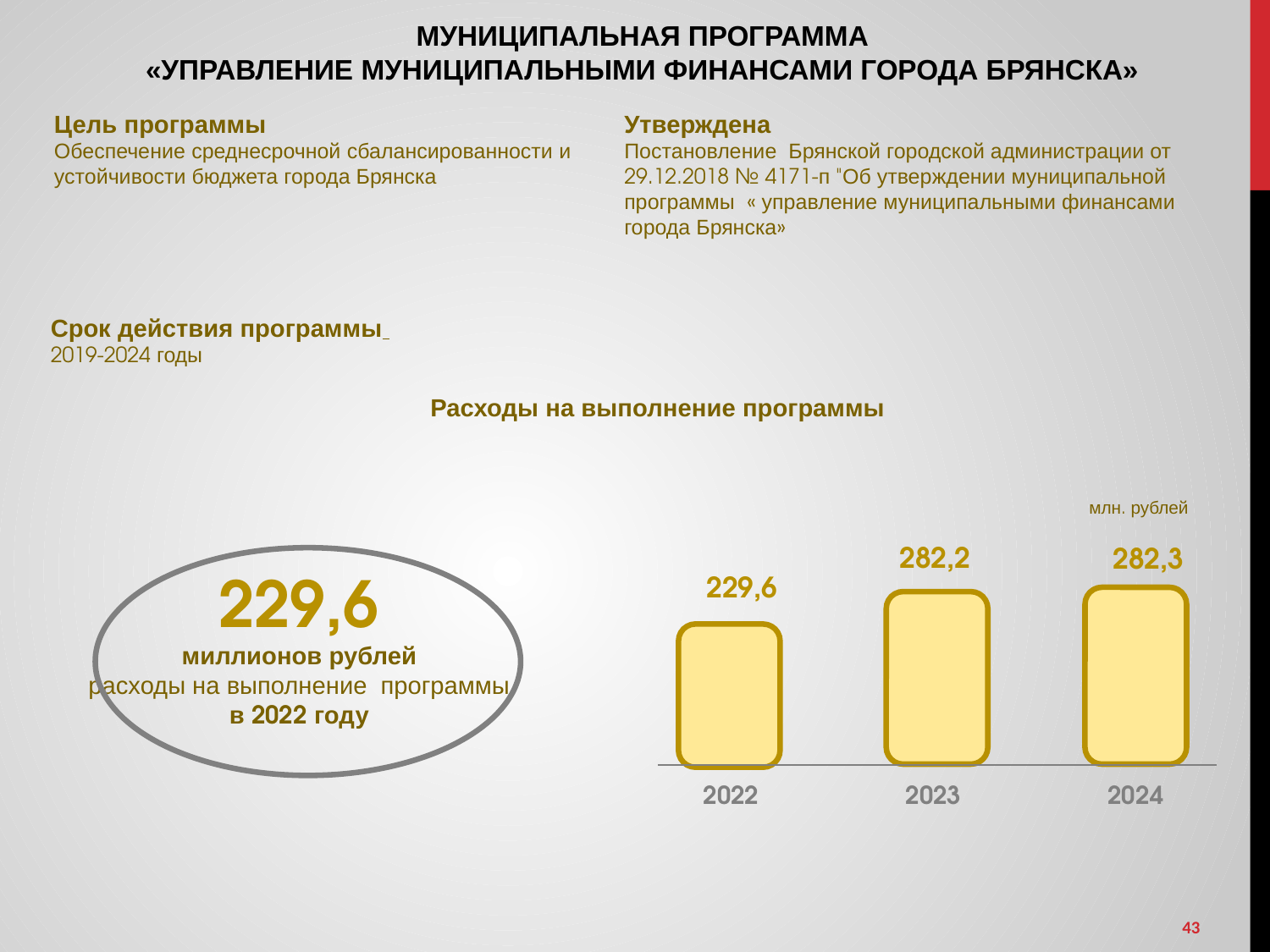

МУНИЦИПАЛЬНАЯ ПРОГРАММА
«УПРАВЛЕНИЕ МУНИЦИПАЛЬНЫМИ ФИНАНСАМИ ГОРОДА БРЯНСКА»
Цель программы
Обеспечение среднесрочной сбалансированности и устойчивости бюджета города Брянска
Утверждена
Постановление  Брянской городской администрации от 29.12.2018 № 4171-п "Об утверждении муниципальной программы  « управление муниципальными финансами города Брянска»
Срок действия программы
2019-2024 годы
Расходы на выполнение программы
млн. рублей
282,2

2023
282,3

2024
229,6

2022

229,6
миллионов рублей
расходы на выполнение  программы
в 2022 году

43